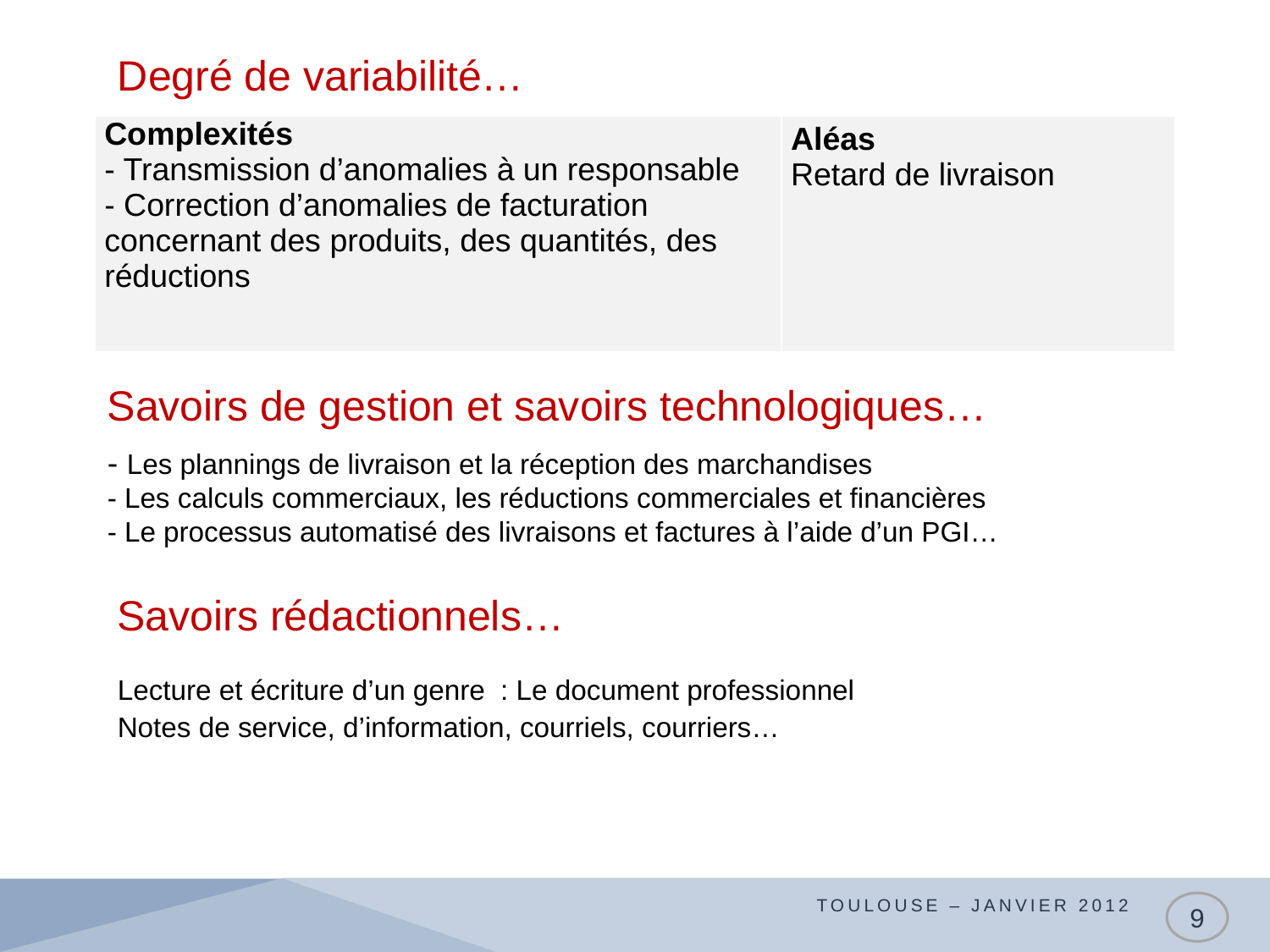

# Degré de variabilité…
| Complexités - Transmission d’anomalies à un responsable - Correction d’anomalies de facturation concernant des produits, des quantités, des réductions | Aléas  Retard de livraison |
| --- | --- |
Savoirs de gestion et savoirs technologiques…
- Les plannings de livraison et la réception des marchandises
- Les calculs commerciaux, les réductions commerciales et financières
- Le processus automatisé des livraisons et factures à l’aide d’un PGI…

Savoirs rédactionnels…
Lecture et écriture d’un genre  : Le document professionnel
Notes de service, d’information, courriels, courriers…
TOULOUSE – JANVIER 2012
9